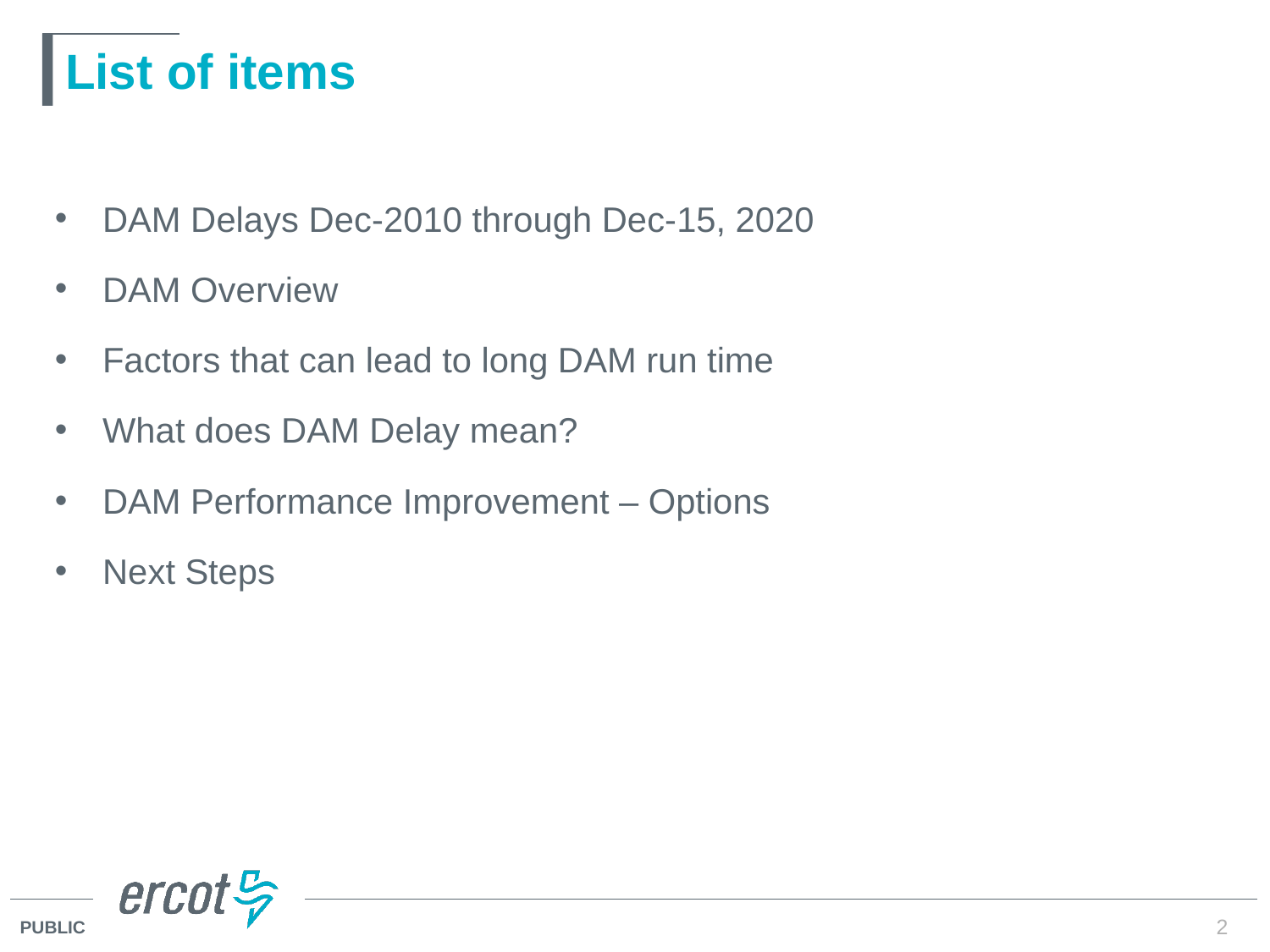

# List of items
DAM Delays Dec-2010 through Dec-15, 2020
DAM Overview
Factors that can lead to long DAM run time
What does DAM Delay mean?
DAM Performance Improvement – Options
Next Steps
2